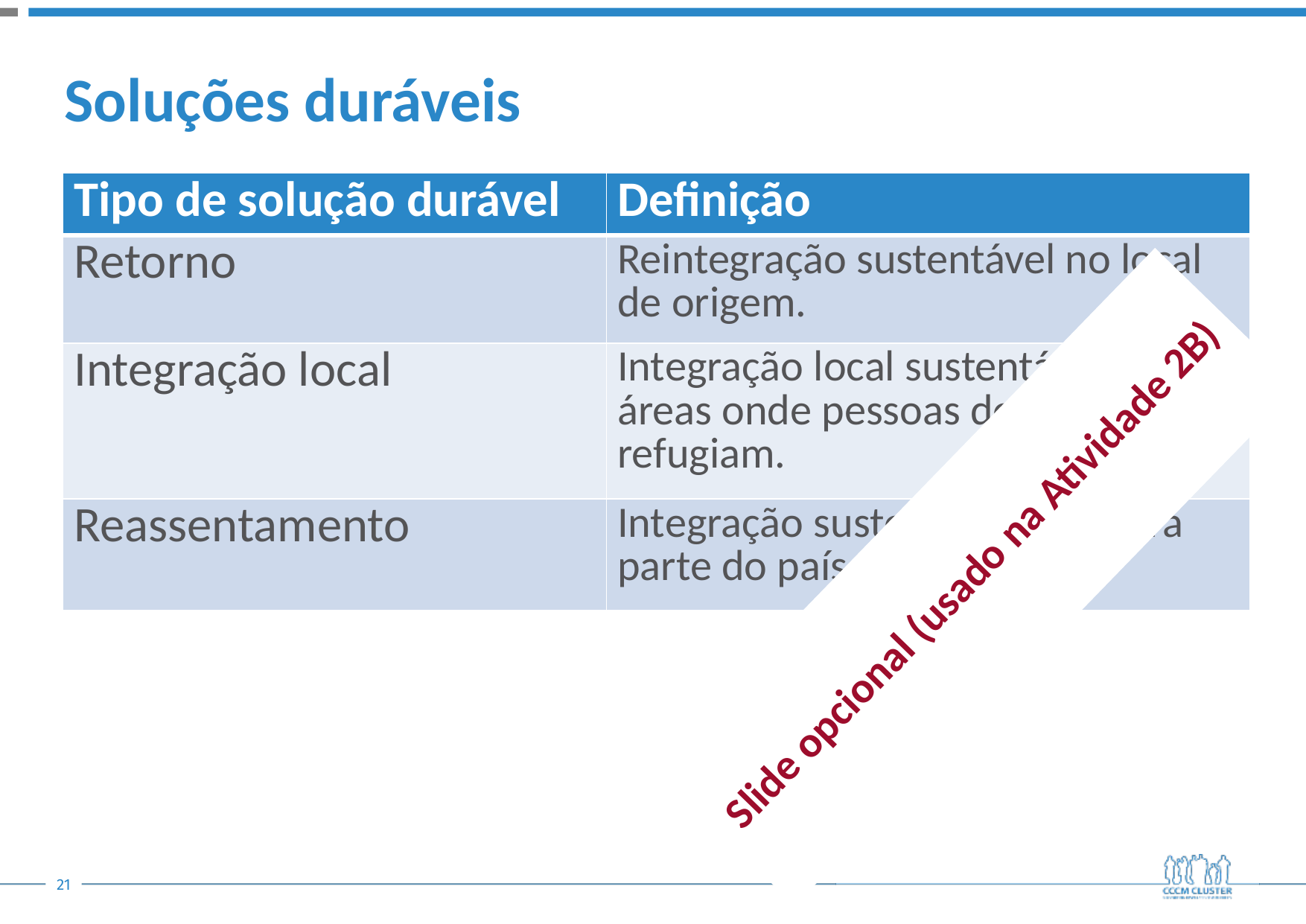

# Soluções duráveis
| Tipo de solução durável | Definição |
| --- | --- |
| Retorno | Reintegração sustentável no local de origem. |
| Integração local | Integração local sustentável em áreas onde pessoas deslocadas se refugiam. |
| Reassentamento | Integração sustentável em outra parte do país. |
Slide opcional (usado na Atividade 2B)